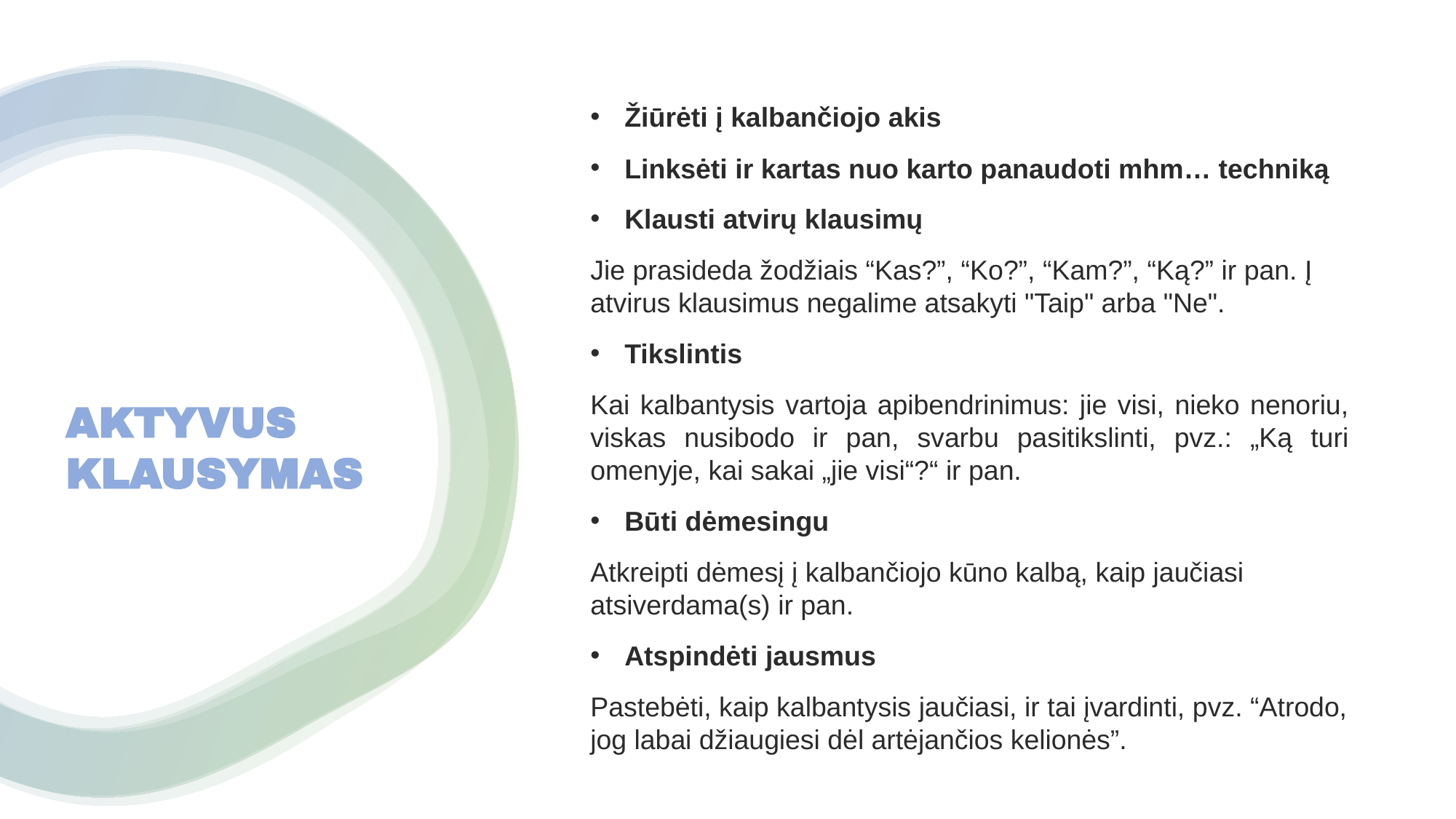

Žiūrėti į kalbančiojo akis
Linksėti ir kartas nuo karto panaudoti mhm… techniką
Klausti atvirų klausimų
Jie prasideda žodžiais “Kas?”, “Ko?”, “Kam?”, “Ką?” ir pan. Į atvirus klausimus negalime atsakyti "Taip" arba "Ne".
Tikslintis
Kai kalbantysis vartoja apibendrinimus: jie visi, nieko nenoriu, viskas nusibodo ir pan, svarbu pasitikslinti, pvz.: „Ką turi omenyje, kai sakai „jie visi“?“ ir pan.
Būti dėmesingu
Atkreipti dėmesį į kalbančiojo kūno kalbą, kaip jaučiasi atsiverdama(s) ir pan.
Atspindėti jausmus
Pastebėti, kaip kalbantysis jaučiasi, ir tai įvardinti, pvz. “Atrodo, jog labai džiaugiesi dėl artėjančios kelionės”.
AKTYVUS KLAUSYMAS